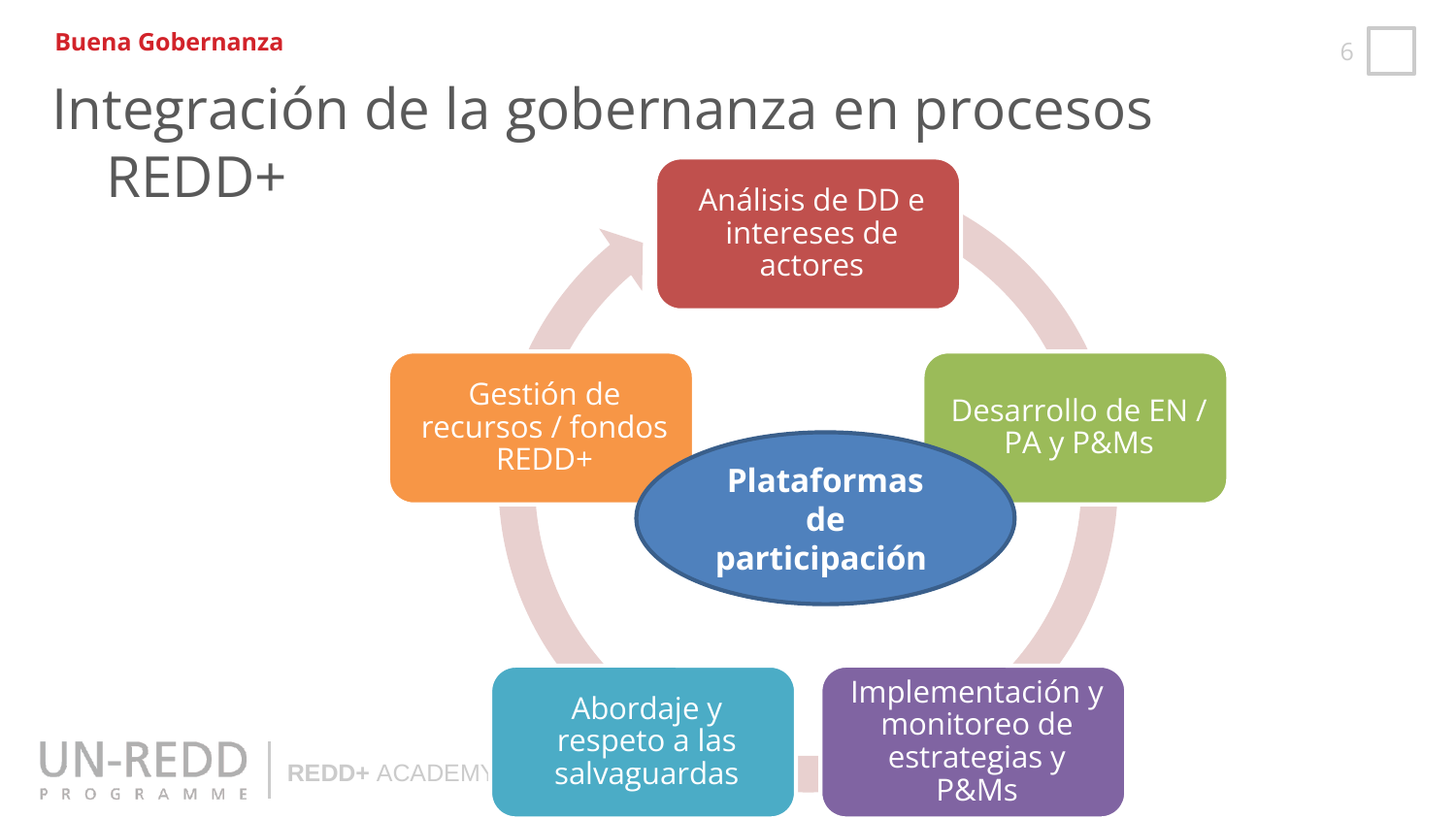

Buena Gobernanza
Integración de la gobernanza en procesos  REDD+
Análisis de DD e intereses de actores
Desarrollo de EN / PA y P&Ms
Implementación y monitoreo de estrategias y P&Ms
Abordaje y respeto a las salvaguardas
Gestión de recursos / fondos REDD+
Plataformas de participación